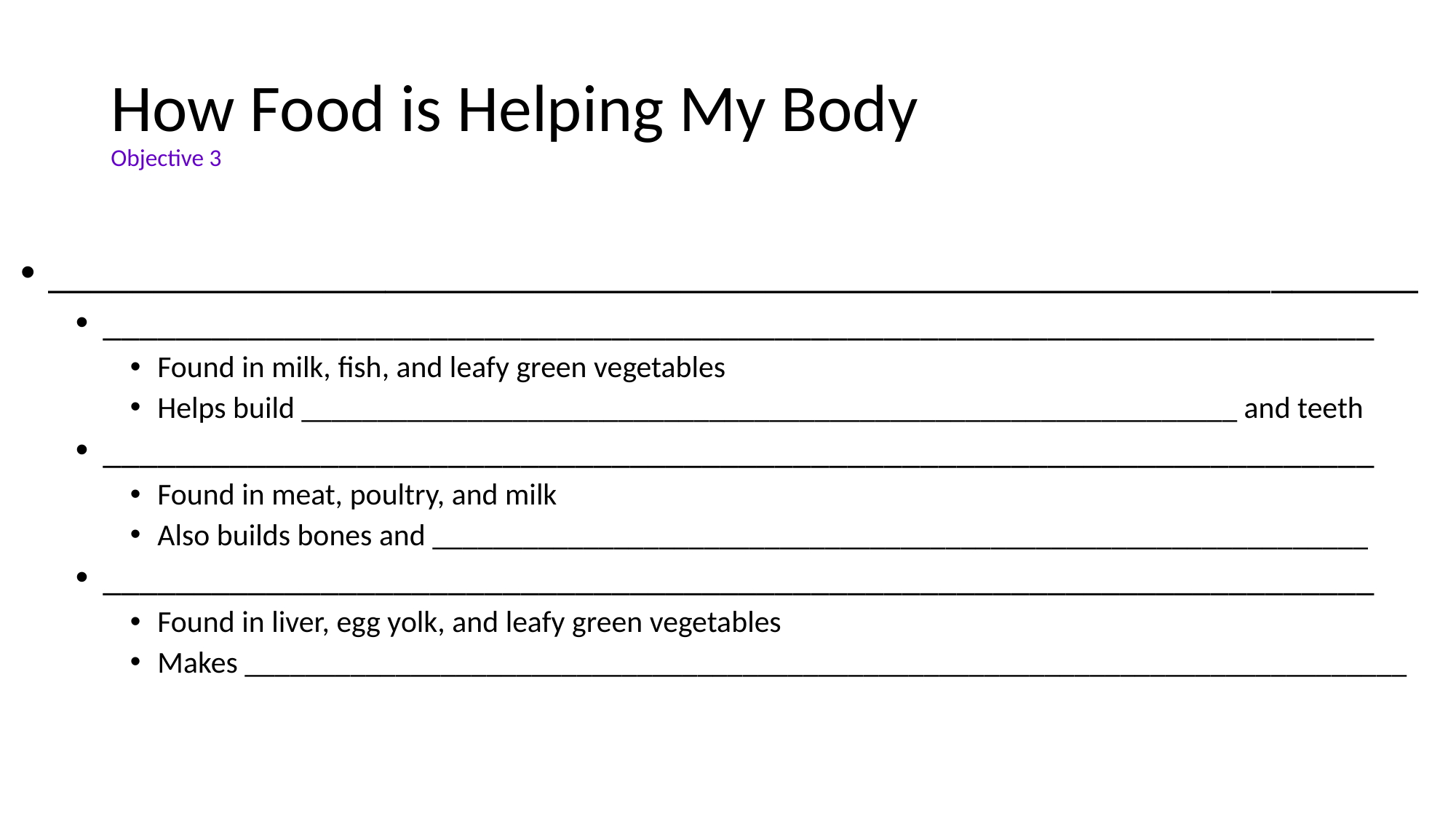

# How Food is Helping My Body Objective 3
_________________________________________________________________
______________________________________________________________________
Found in milk, fish, and leafy green vegetables
Helps build ______________________________________________________________ and teeth
______________________________________________________________________
Found in meat, poultry, and milk
Also builds bones and ______________________________________________________________
______________________________________________________________________
Found in liver, egg yolk, and leafy green vegetables
Makes _____________________________________________________________________________